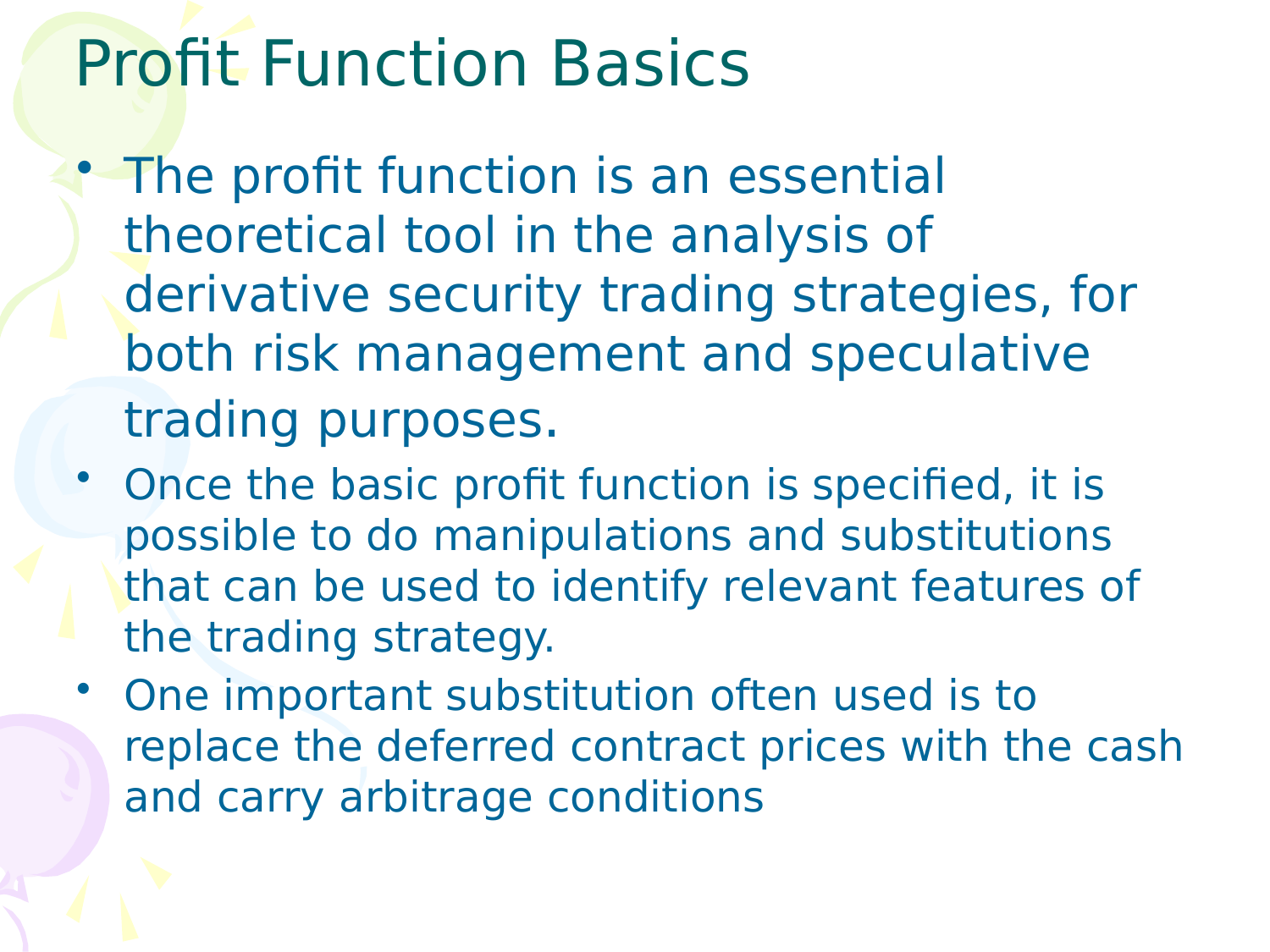

# Profit Function Basics
The profit function is an essential theoretical tool in the analysis of derivative security trading strategies, for both risk management and speculative trading purposes.
Once the basic profit function is specified, it is possible to do manipulations and substitutions that can be used to identify relevant features of the trading strategy.
One important substitution often used is to replace the deferred contract prices with the cash and carry arbitrage conditions